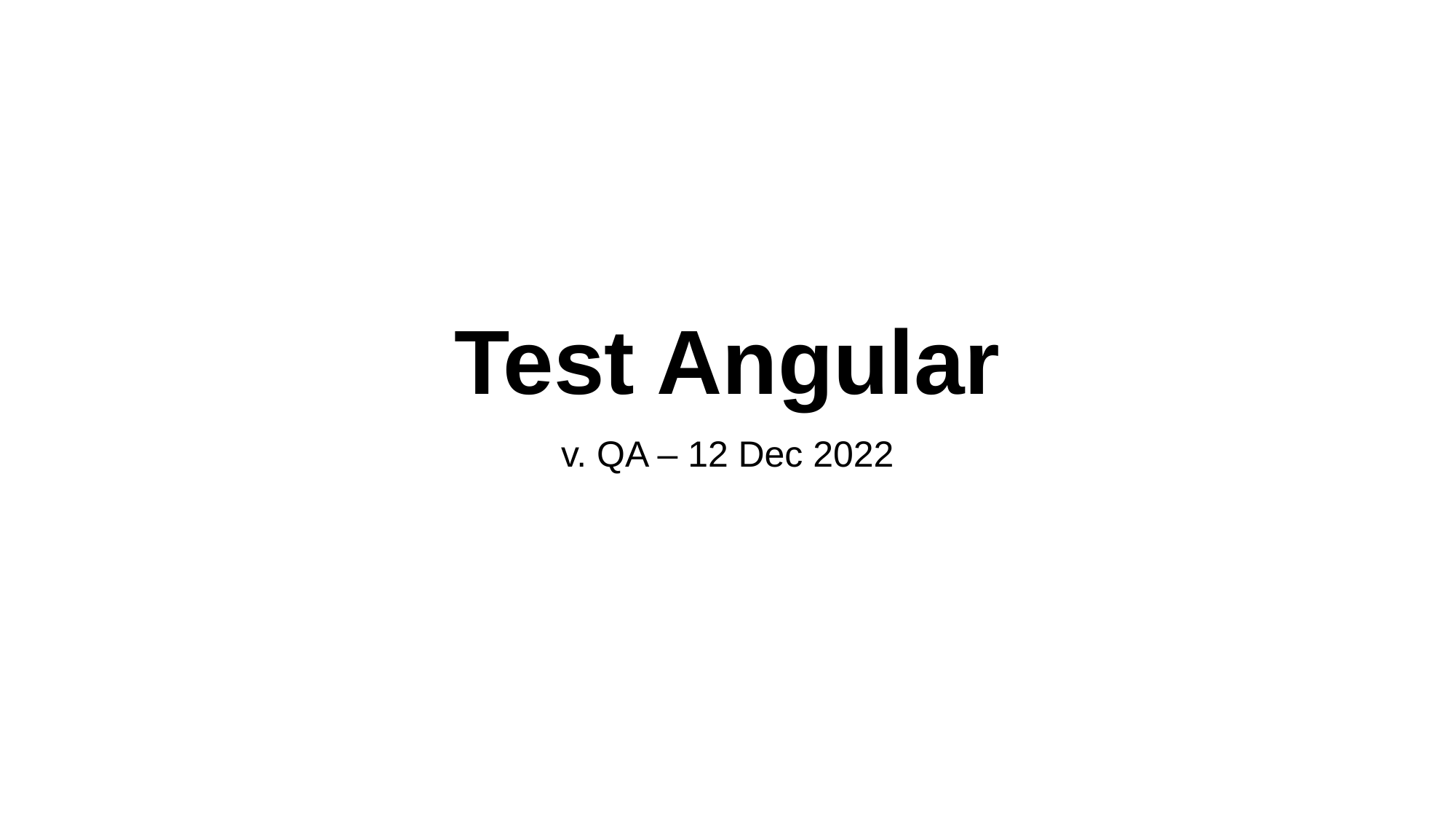

# Test Angular
v. QA – 12 Dec 2022